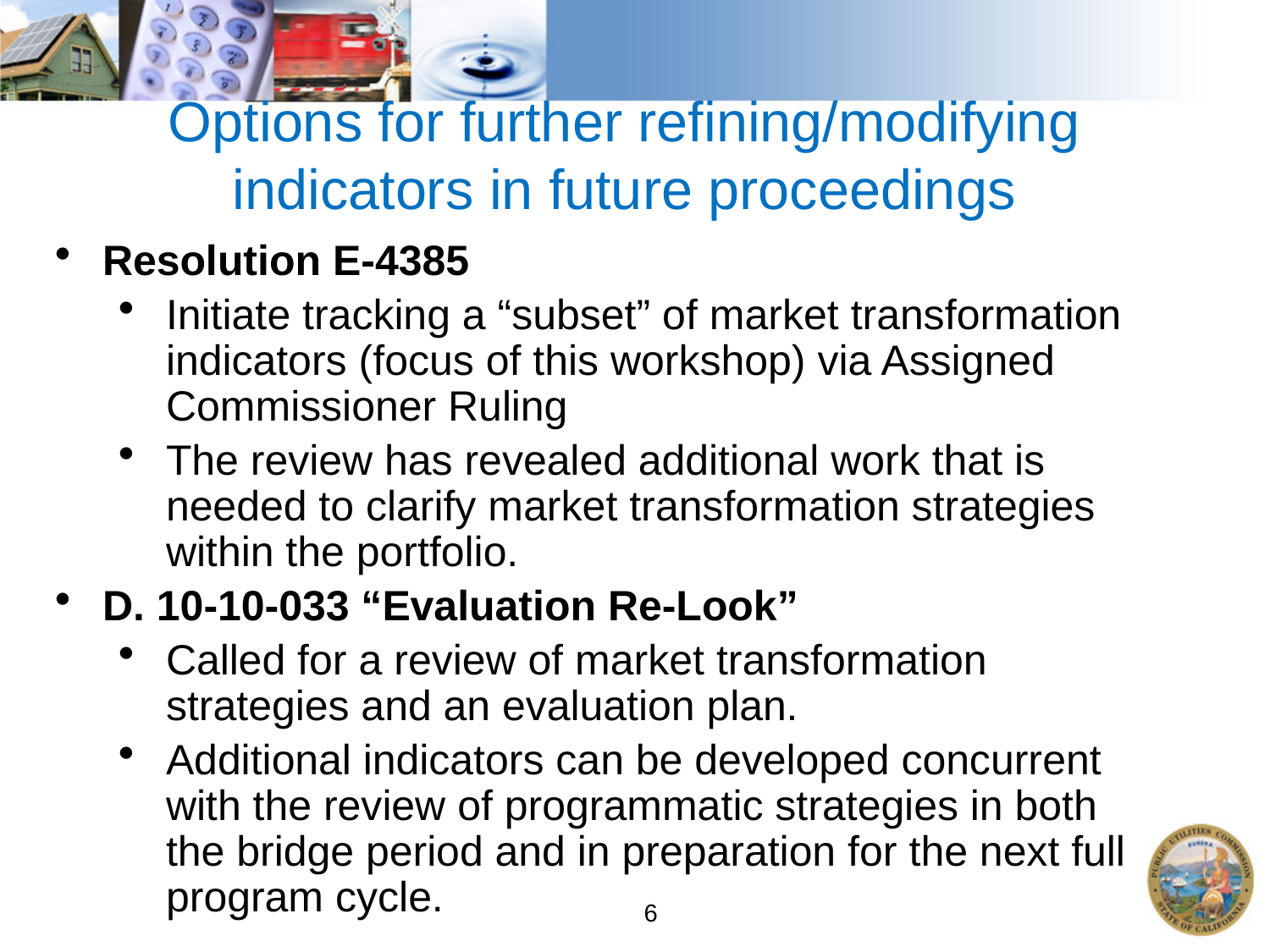

Options for further refining/modifying indicators in future proceedings
Resolution E-4385
Initiate tracking a “subset” of market transformation indicators (focus of this workshop) via Assigned Commissioner Ruling
The review has revealed additional work that is needed to clarify market transformation strategies within the portfolio.
D. 10-10-033 “Evaluation Re-Look”
Called for a review of market transformation strategies and an evaluation plan.
Additional indicators can be developed concurrent with the review of programmatic strategies in both the bridge period and in preparation for the next full program cycle.

6